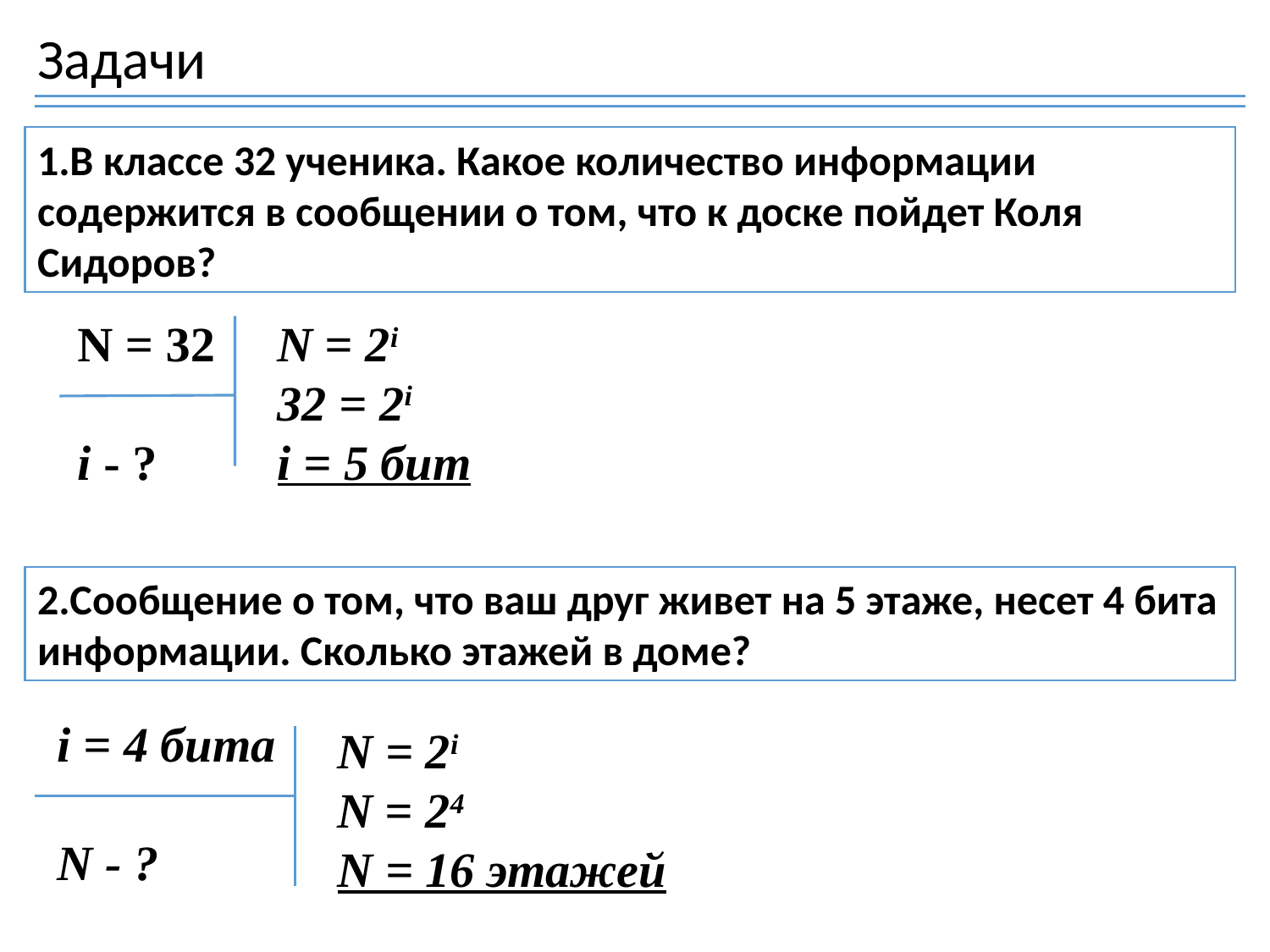

Задачи
1.В классе 32 ученика. Какое количество информации содержится в сообщении о том, что к доске пойдет Коля Сидоров?
N = 2i
32 = 2i
i = 5 бит
N = 32

i - ?
2.Сообщение о том, что ваш друг живет на 5 этаже, несет 4 бита информации. Сколько этажей в доме?
i = 4 бита

N - ?
N = 2i
N = 24
N = 16 этажей